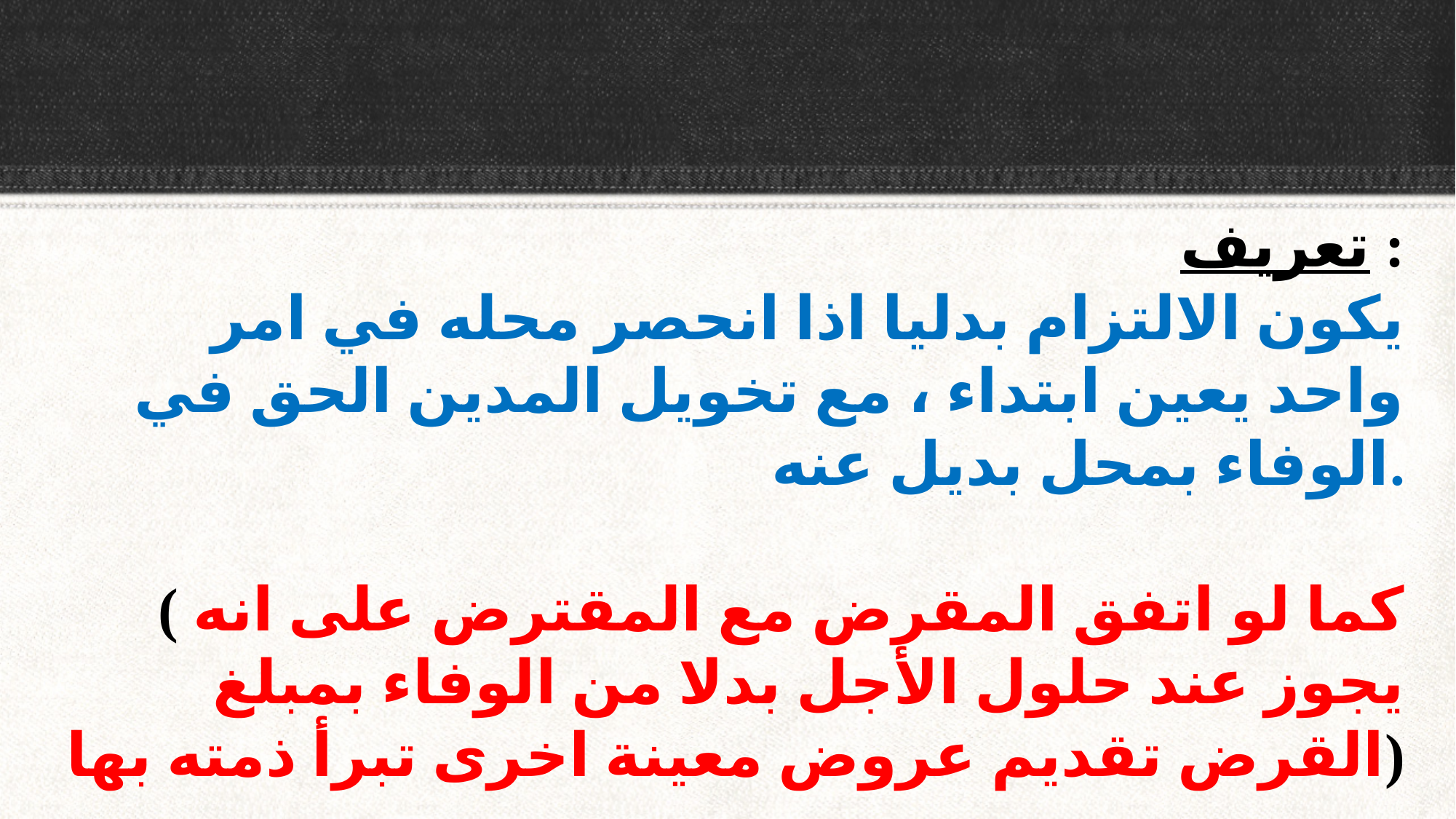

تعريف :
يكون الالتزام بدليا اذا انحصر محله في امر واحد يعين ابتداء ، مع تخويل المدين الحق في الوفاء بمحل بديل عنه.

( كما لو اتفق المقرض مع المقترض على انه يجوز عند حلول الأجل بدلا من الوفاء بمبلغ القرض تقديم عروض معينة اخرى تبرأ ذمته بها)